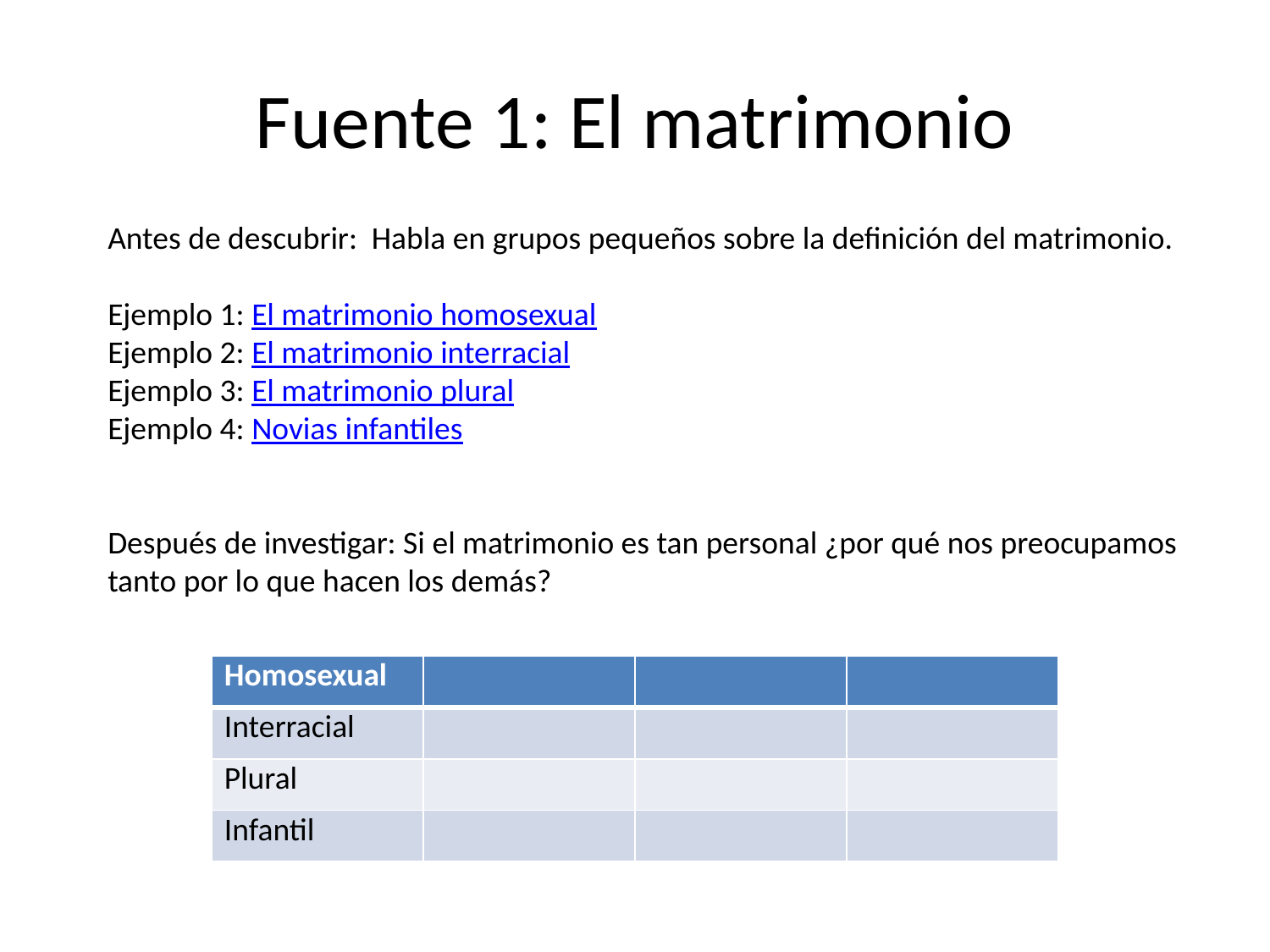

# Fuente 1: El matrimonio
Antes de descubrir:  Habla en grupos pequeños sobre la definición del matrimonio.

Ejemplo 1: El matrimonio homosexual
Ejemplo 2: El matrimonio interracial
Ejemplo 3: El matrimonio plural
Ejemplo 4: Novias infantiles

Después de investigar: Si el matrimonio es tan personal ¿por qué nos preocupamos tanto por lo que hacen los demás?

| Homosexual |  |  |  |
| --- | --- | --- | --- |
| Interracial |  |  |  |
| Plural |  |  |  |
| Infantil |  |  |  |